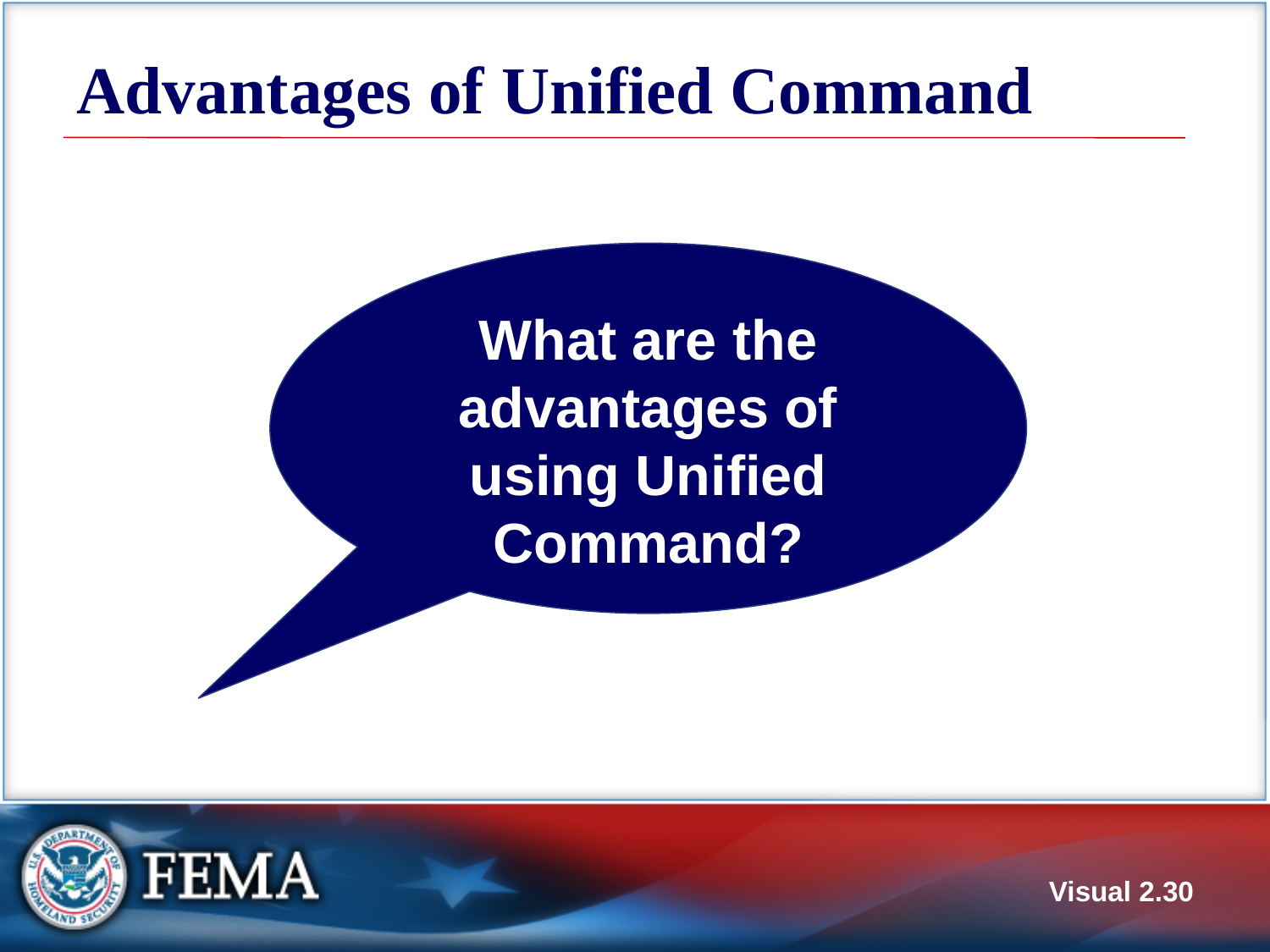

# Advantages of Unified Command
What are the advantages of using Unified Command?
What are the advantages of using Unified Command?
Visual 2.30